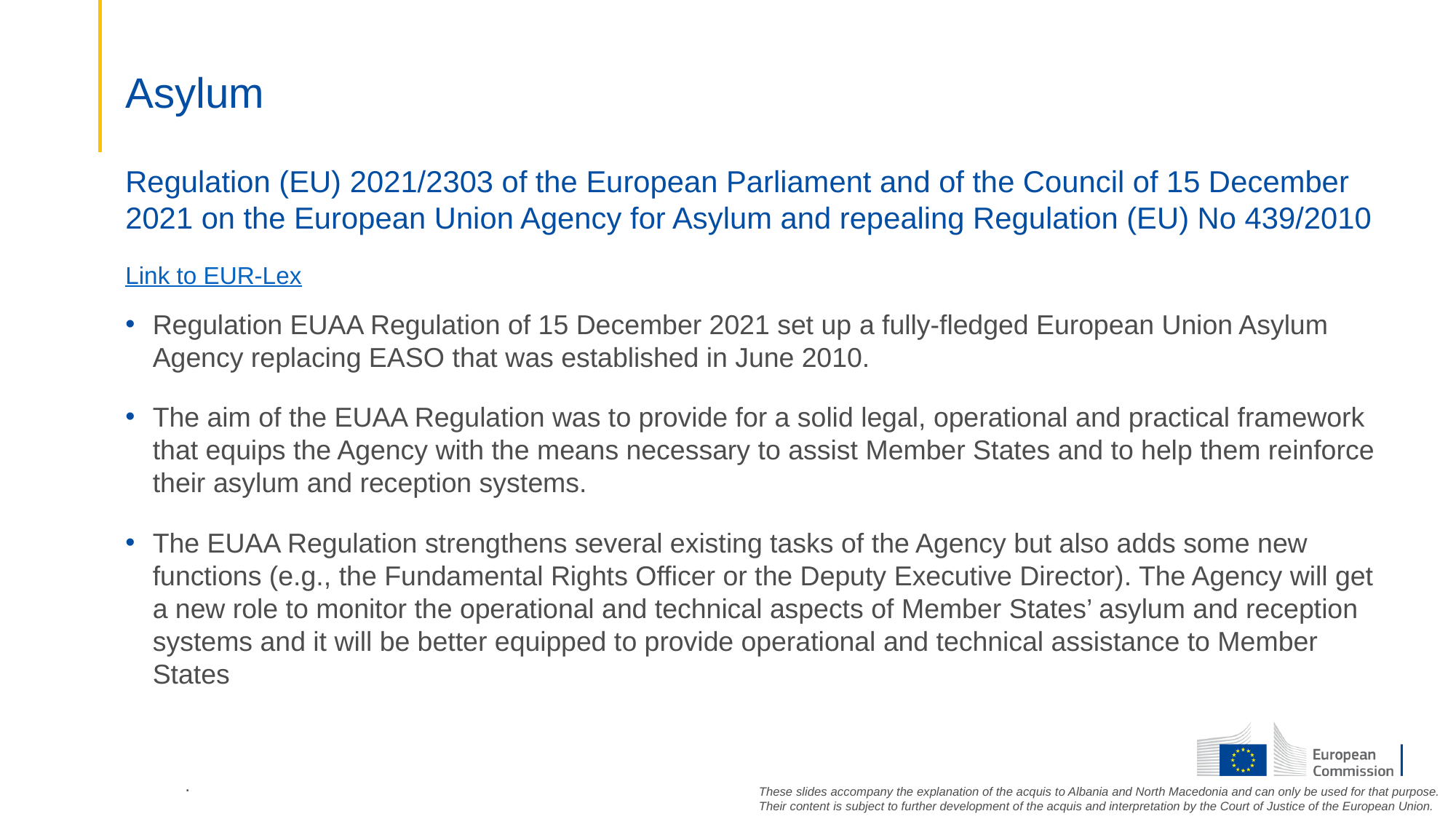

# Asylum
Regulation (EU) 2021/2303 of the European Parliament and of the Council of 15 December 2021 on the European Union Agency for Asylum and repealing Regulation (EU) No 439/2010
Link to EUR-Lex
Regulation EUAA Regulation of 15 December 2021 set up a fully-fledged European Union Asylum Agency replacing EASO that was established in June 2010.
The aim of the EUAA Regulation was to provide for a solid legal, operational and practical framework that equips the Agency with the means necessary to assist Member States and to help them reinforce their asylum and reception systems.
The EUAA Regulation strengthens several existing tasks of the Agency but also adds some new functions (e.g., the Fundamental Rights Officer or the Deputy Executive Director). The Agency will get a new role to monitor the operational and technical aspects of Member States’ asylum and reception systems and it will be better equipped to provide operational and technical assistance to Member States

 .